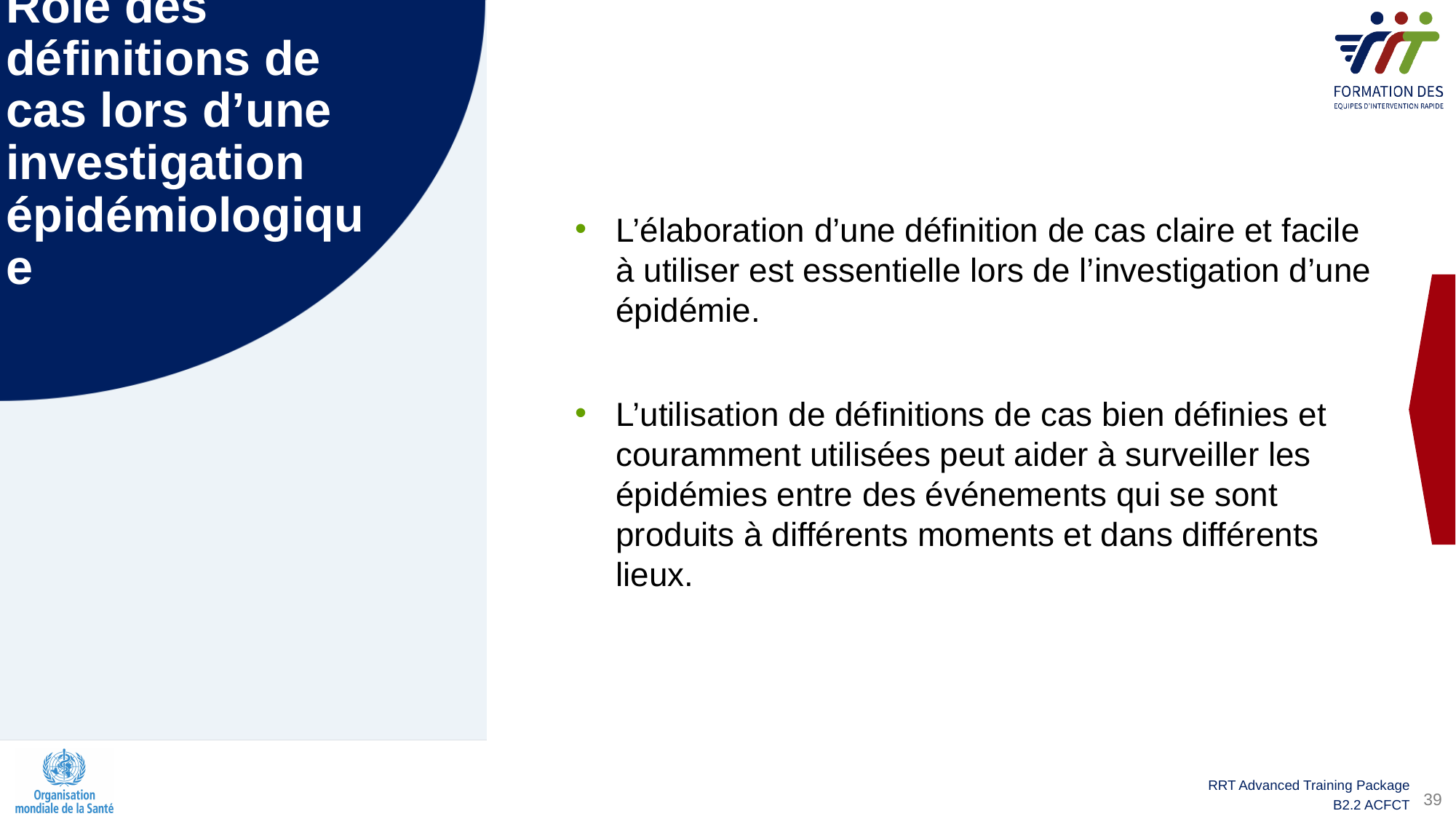

# Rôle des définitions de cas lors d’une investigation épidémiologique
L’élaboration d’une définition de cas claire et facile à utiliser est essentielle lors de l’investigation d’une épidémie.

L’utilisation de définitions de cas bien définies et couramment utilisées peut aider à surveiller les épidémies entre des événements qui se sont produits à différents moments et dans différents lieux.